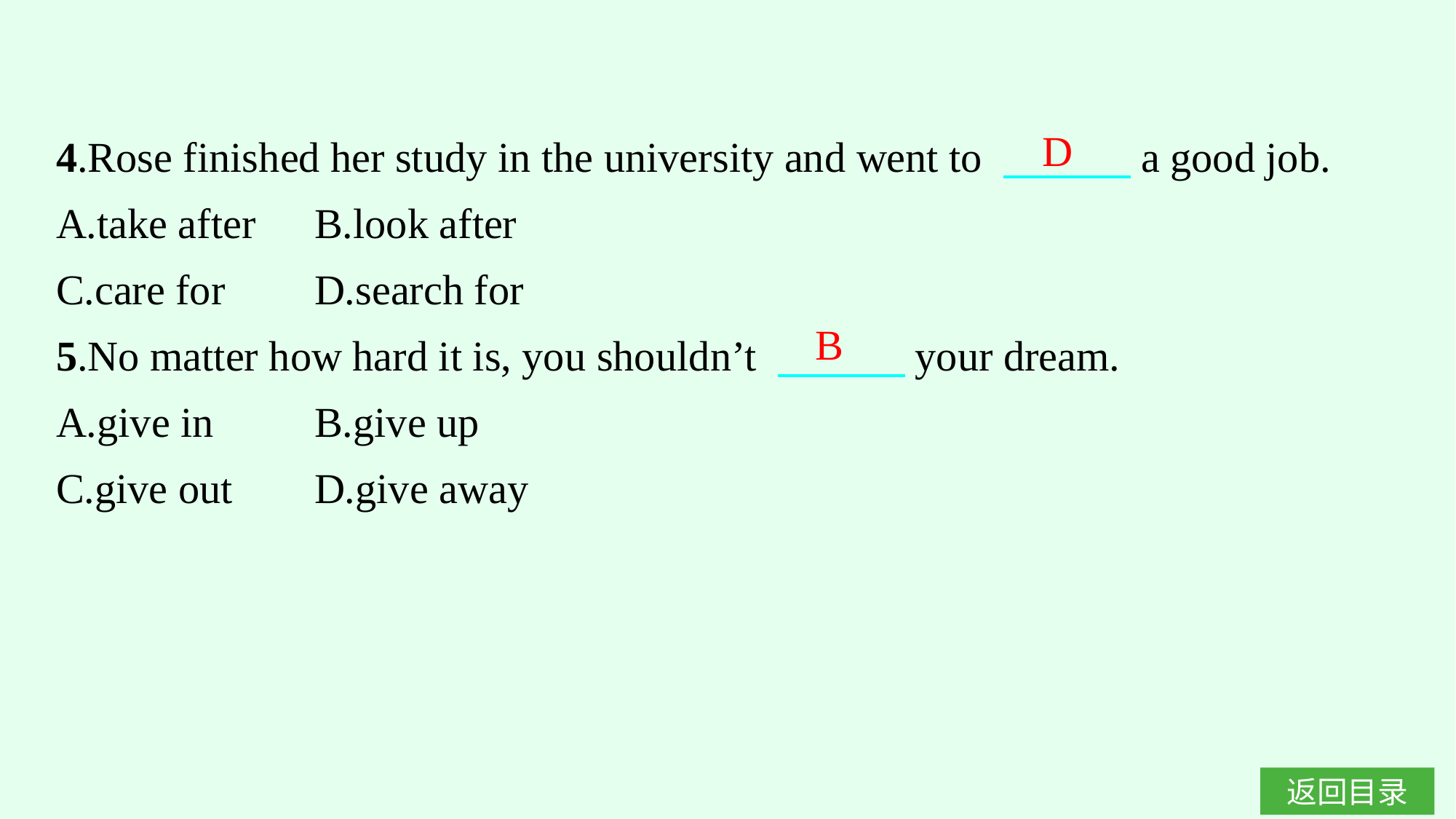

4.Rose finished her study in the university and went to 　　　a good job.
A.take after	B.look after
C.care for	D.search for
5.No matter how hard it is, you shouldn’t 　　　your dream.
A.give in	B.give up
C.give out	D.give away
D
B